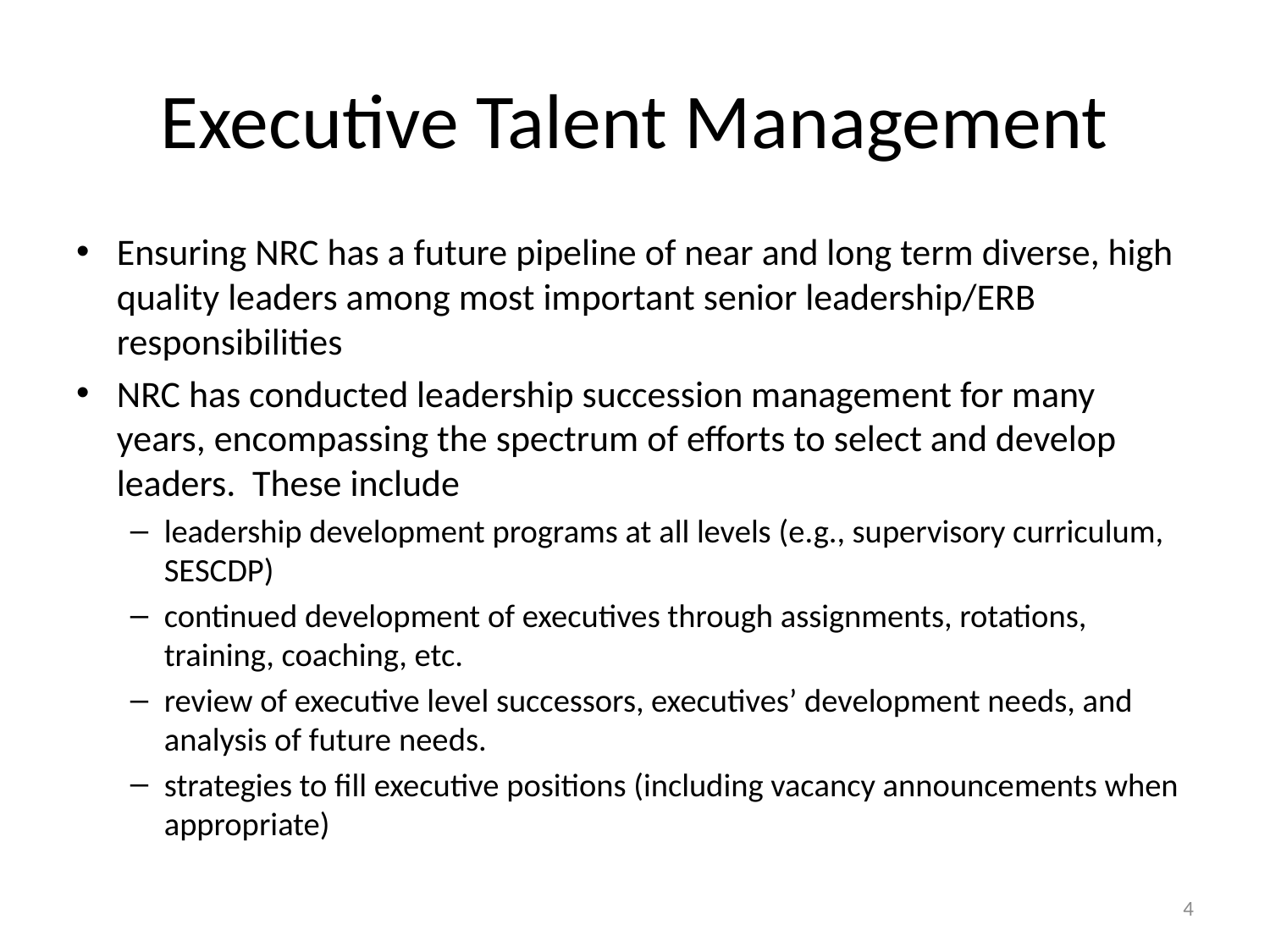

# Executive Talent Management
Ensuring NRC has a future pipeline of near and long term diverse, high quality leaders among most important senior leadership/ERB responsibilities
NRC has conducted leadership succession management for many years, encompassing the spectrum of efforts to select and develop leaders.  These include
leadership development programs at all levels (e.g., supervisory curriculum, SESCDP)
continued development of executives through assignments, rotations, training, coaching, etc.
review of executive level successors, executives’ development needs, and analysis of future needs.
strategies to fill executive positions (including vacancy announcements when appropriate)
4